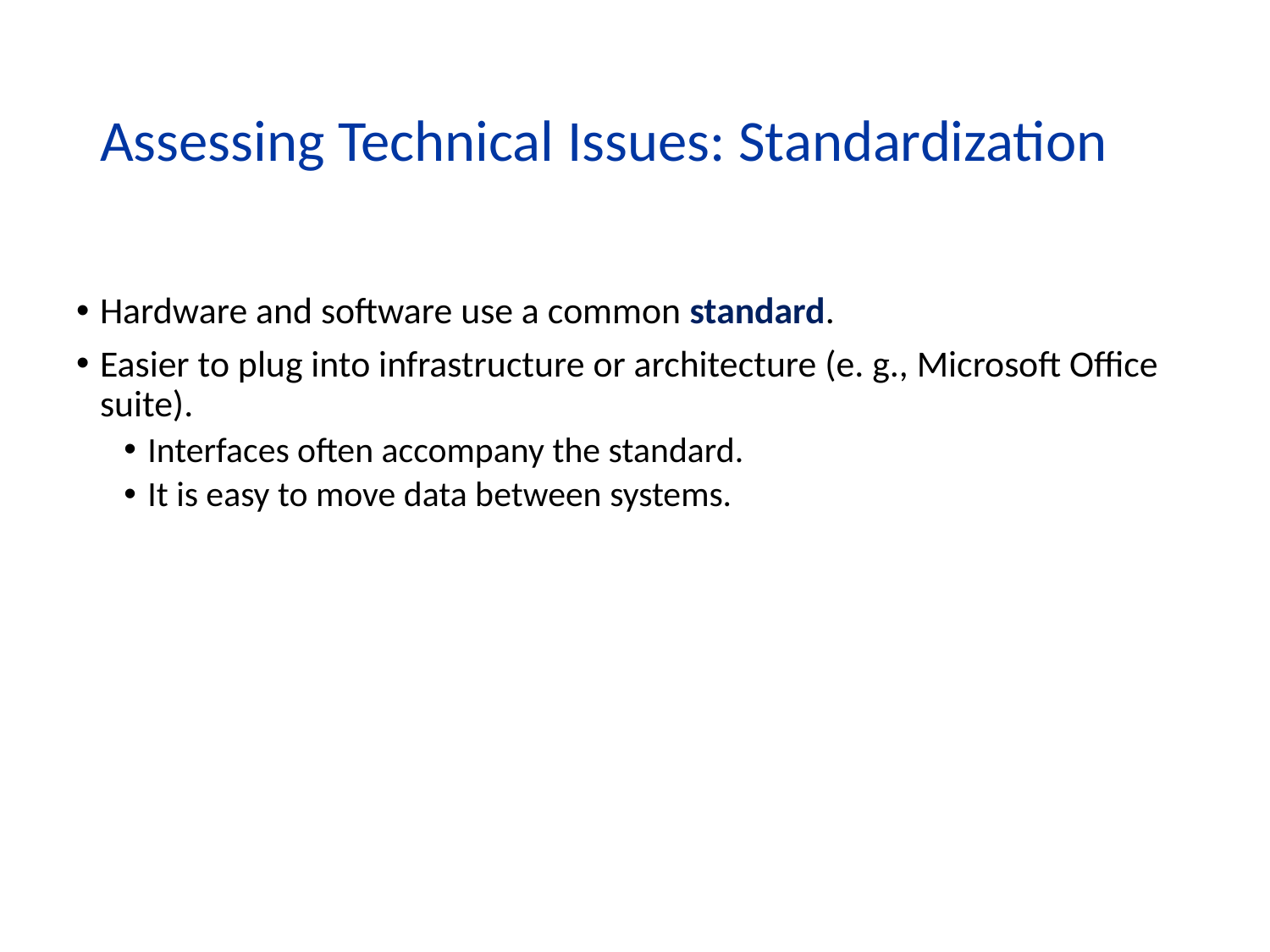

# Assessing Technical Issues: Standardization
Hardware and software use a common standard.
Easier to plug into infrastructure or architecture (e. g., Microsoft Office suite).
Interfaces often accompany the standard.
It is easy to move data between systems.